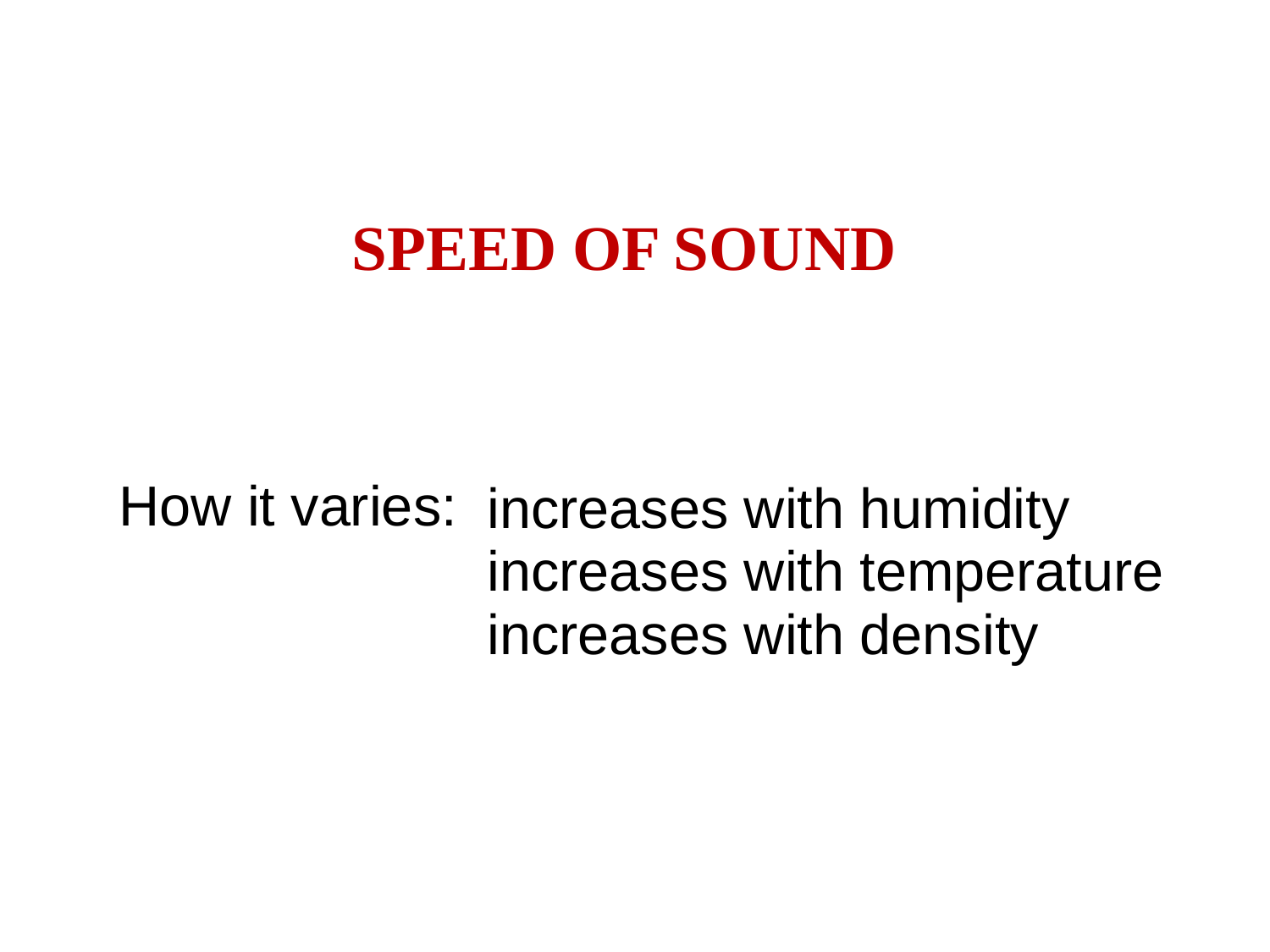

SPEED OF SOUND
How it varies:
increases with humidity
increases with temperature
increases with density